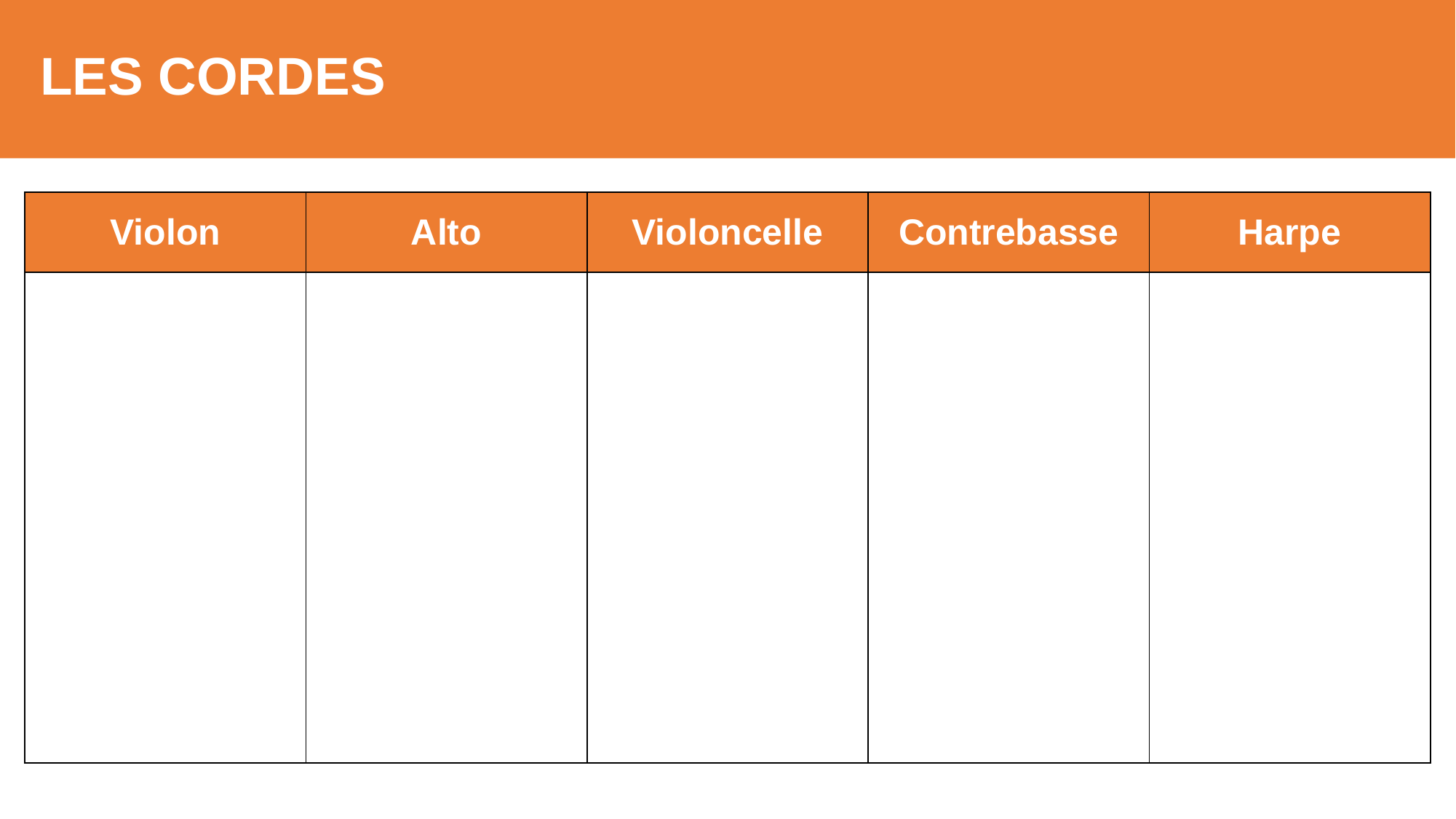

LES CORDES
| Violon | Alto | Violoncelle | Contrebasse | Harpe |
| --- | --- | --- | --- | --- |
|  |  |  |  |  |